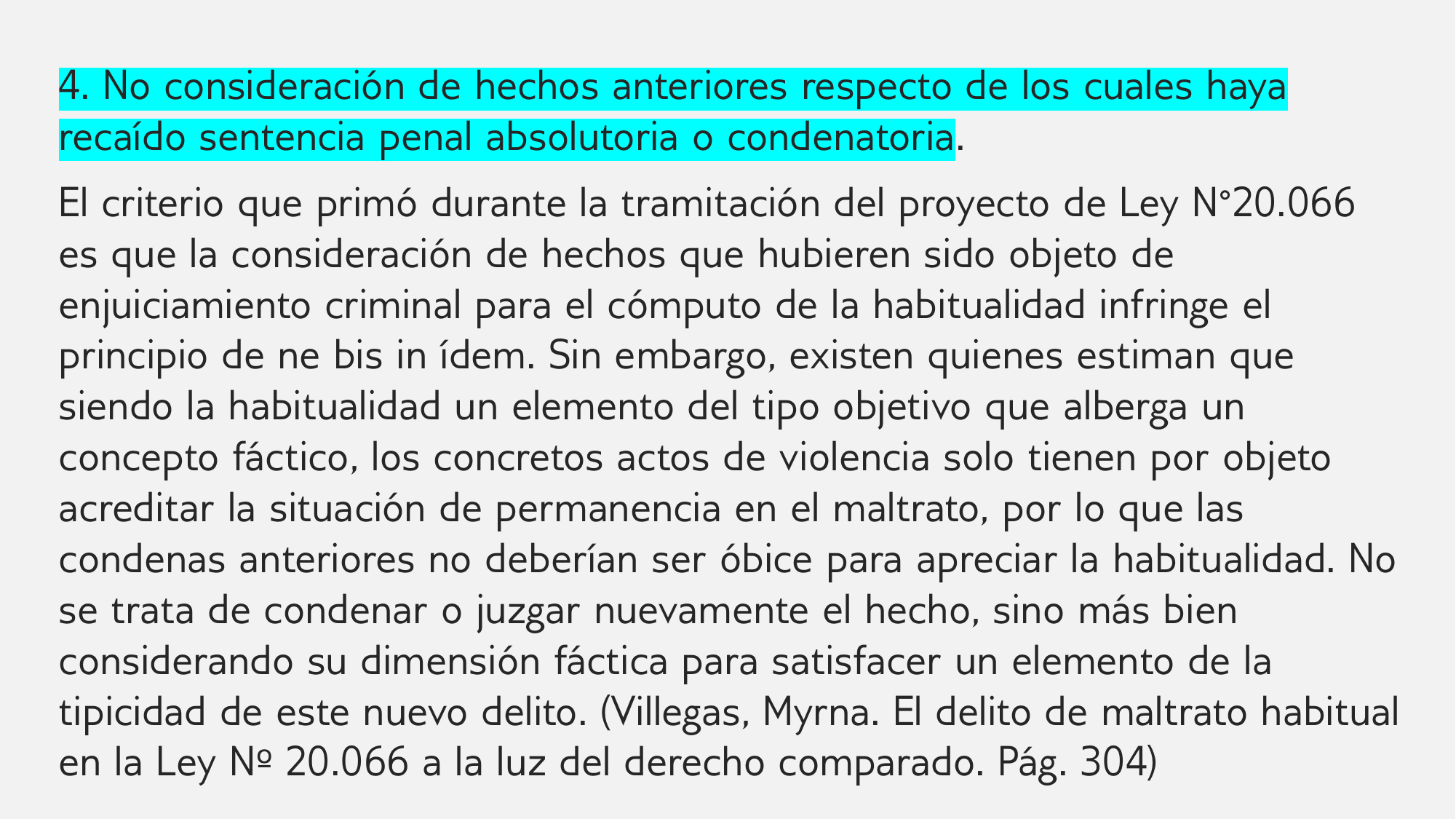

4. No consideración de hechos anteriores respecto de los cuales haya recaído sentencia penal absolutoria o condenatoria.
El criterio que primó durante la tramitación del proyecto de Ley N°20.066 es que la consideración de hechos que hubieren sido objeto de enjuiciamiento criminal para el cómputo de la habitualidad infringe el principio de ne bis in ídem. Sin embargo, existen quienes estiman que siendo la habitualidad un elemento del tipo objetivo que alberga un concepto fáctico, los concretos actos de violencia solo tienen por objeto acreditar la situación de permanencia en el maltrato, por lo que las condenas anteriores no deberían ser óbice para apreciar la habitualidad. No se trata de condenar o juzgar nuevamente el hecho, sino más bien considerando su dimensión fáctica para satisfacer un elemento de la tipicidad de este nuevo delito. (Villegas, Myrna. El delito de maltrato habitual en la Ley Nº 20.066 a la luz del derecho comparado. Pág. 304)